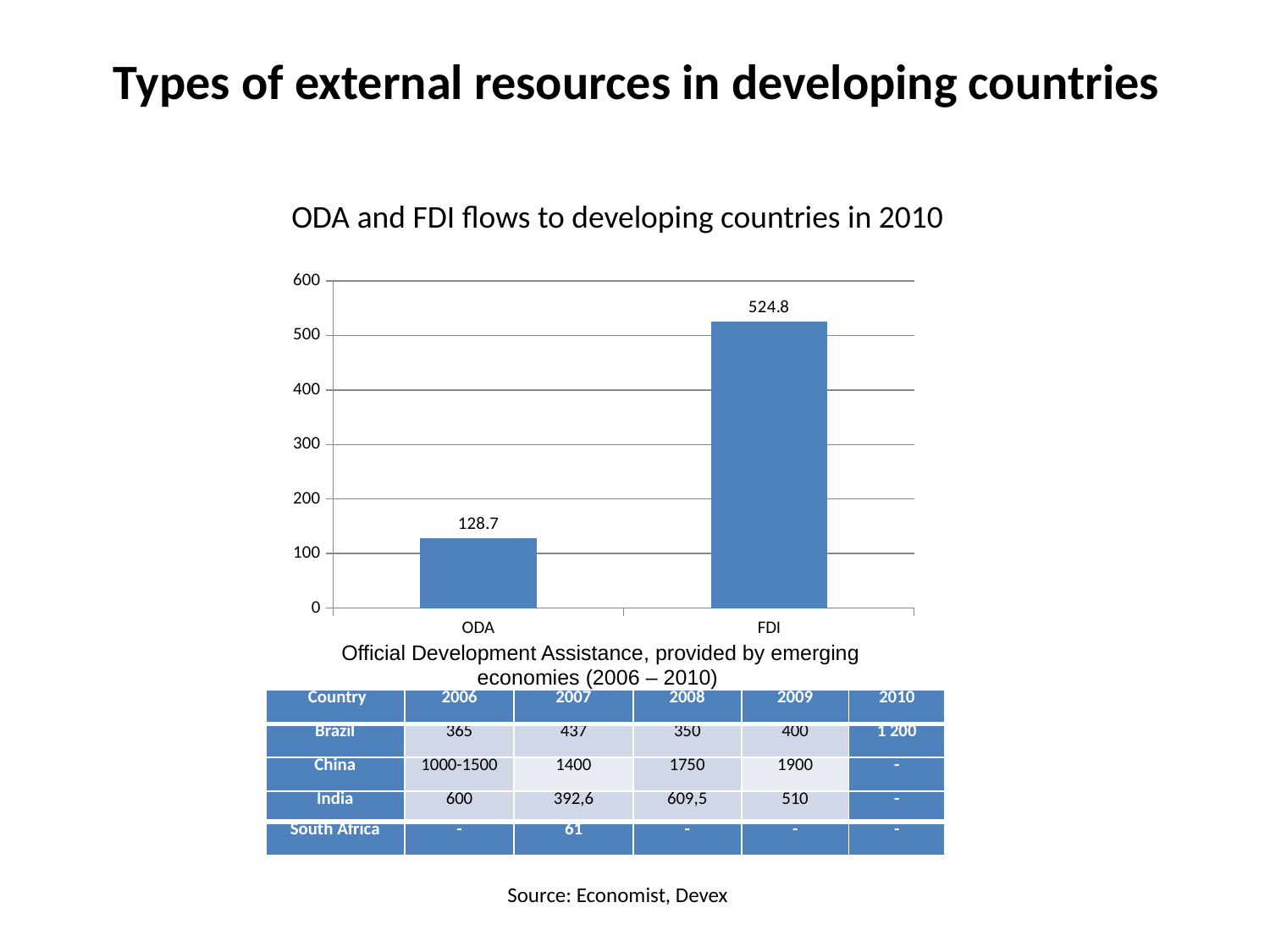

# Types of external resources in developing countries
ODA and FDI flows to developing countries in 2010

### Chart

| Category | 2010 |
|---|---|
| ODA | 128.7 |
| FDI | 524.8 |
Official Development Assistance, provided by emerging economies (2006 – 2010)
| Country | 2006 | 2007 | 2008 | 2009 | 2010 |
| --- | --- | --- | --- | --- | --- |
| Brazil | 365 | 437 | 350 | 400 | 1 200 |
| China | 1000-1500 | 1400 | 1750 | 1900 | - |
| India | 600 | 392,6 | 609,5 | 510 | - |
| South Africa | - | 61 | - | - | - |
Source: Economist, Devex